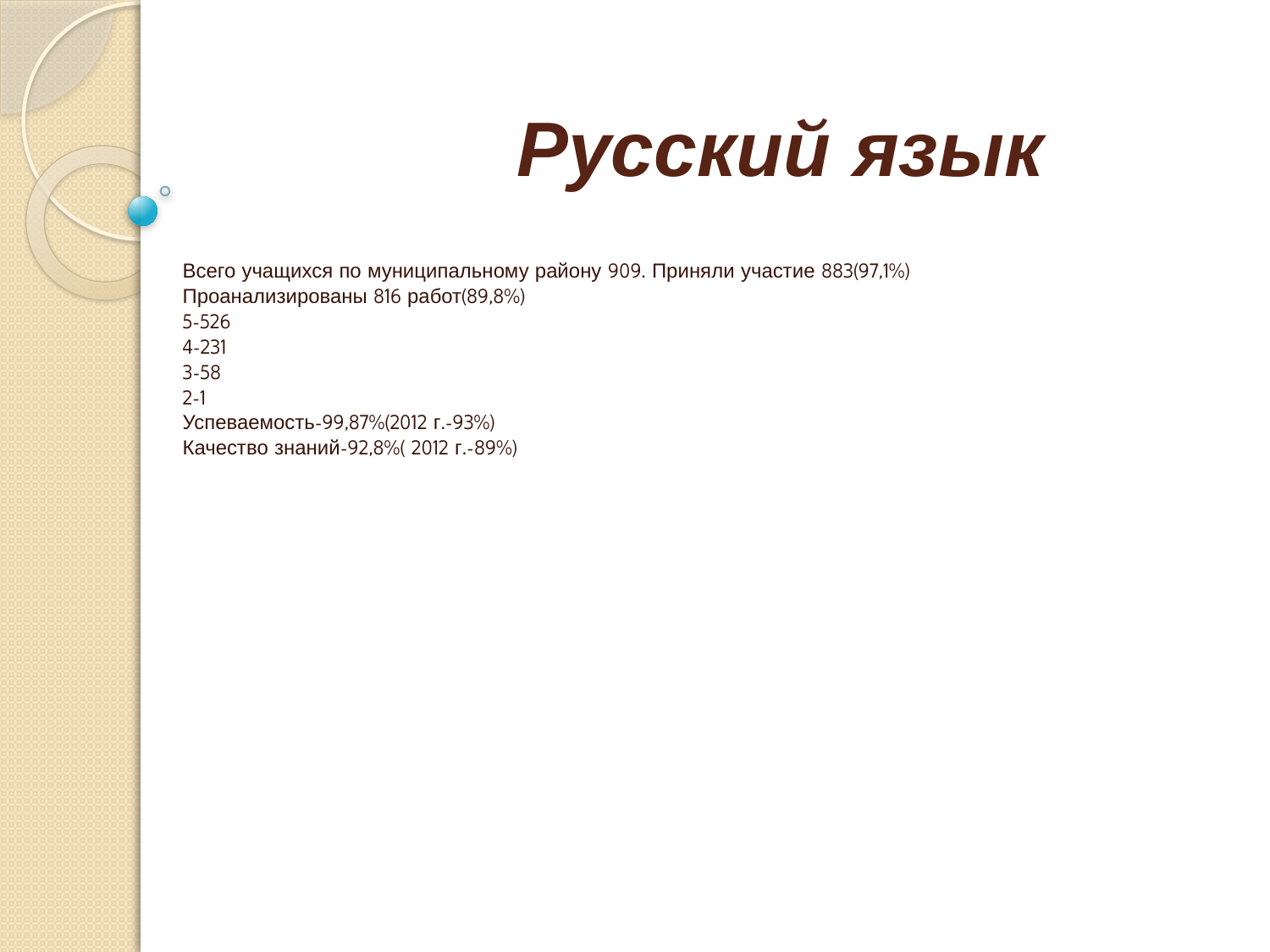

# Русский язык
Всего учащихся по муниципальному району 909. Приняли участие 883(97,1%)
Проанализированы 816 работ(89,8%)
5-526
4-231
3-58
2-1
Успеваемость-99,87%(2012 г.-93%)
Качество знаний-92,8%( 2012 г.-89%)